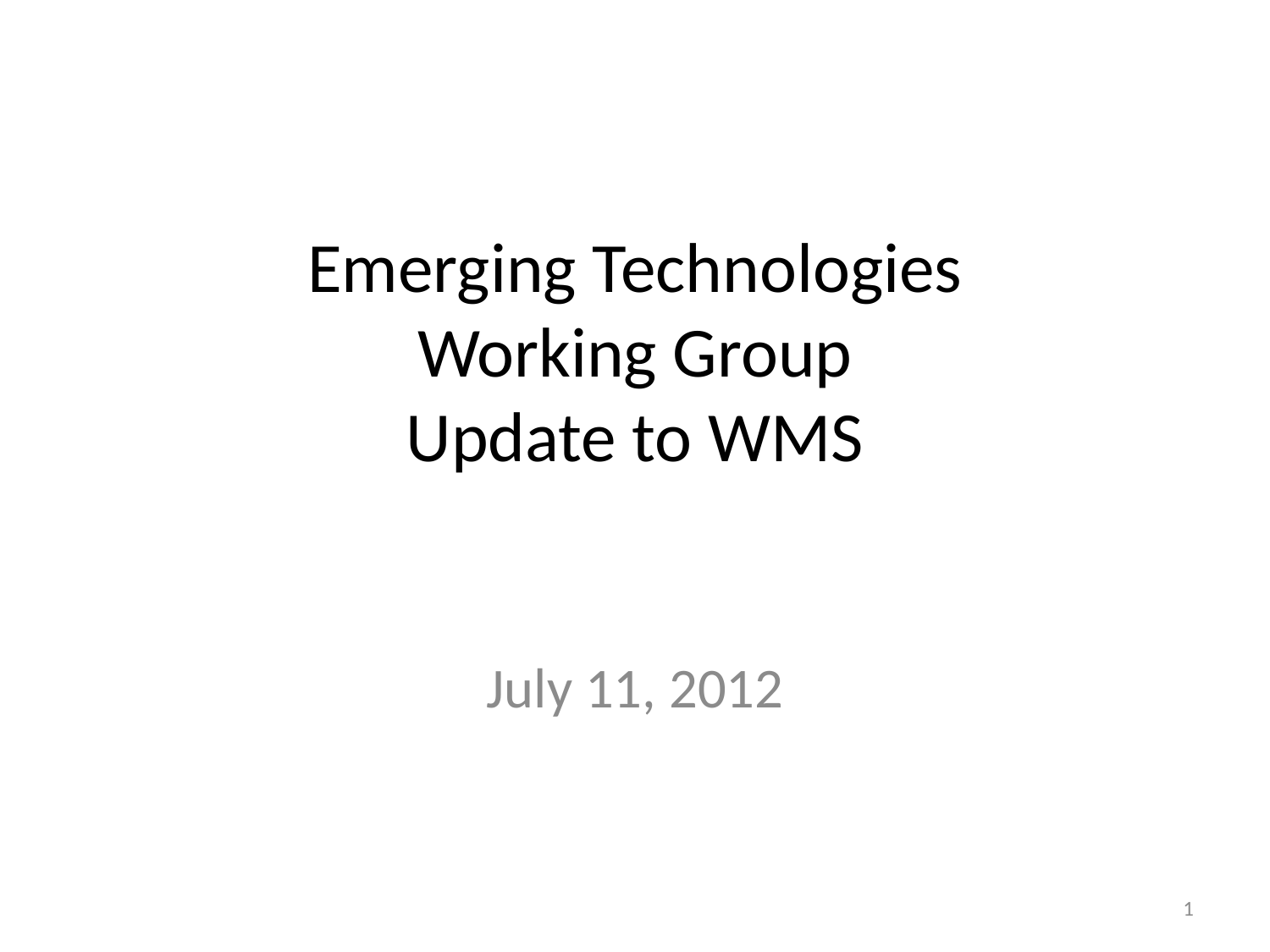

# Emerging Technologies Working Group Update to WMS
July 11, 2012
1